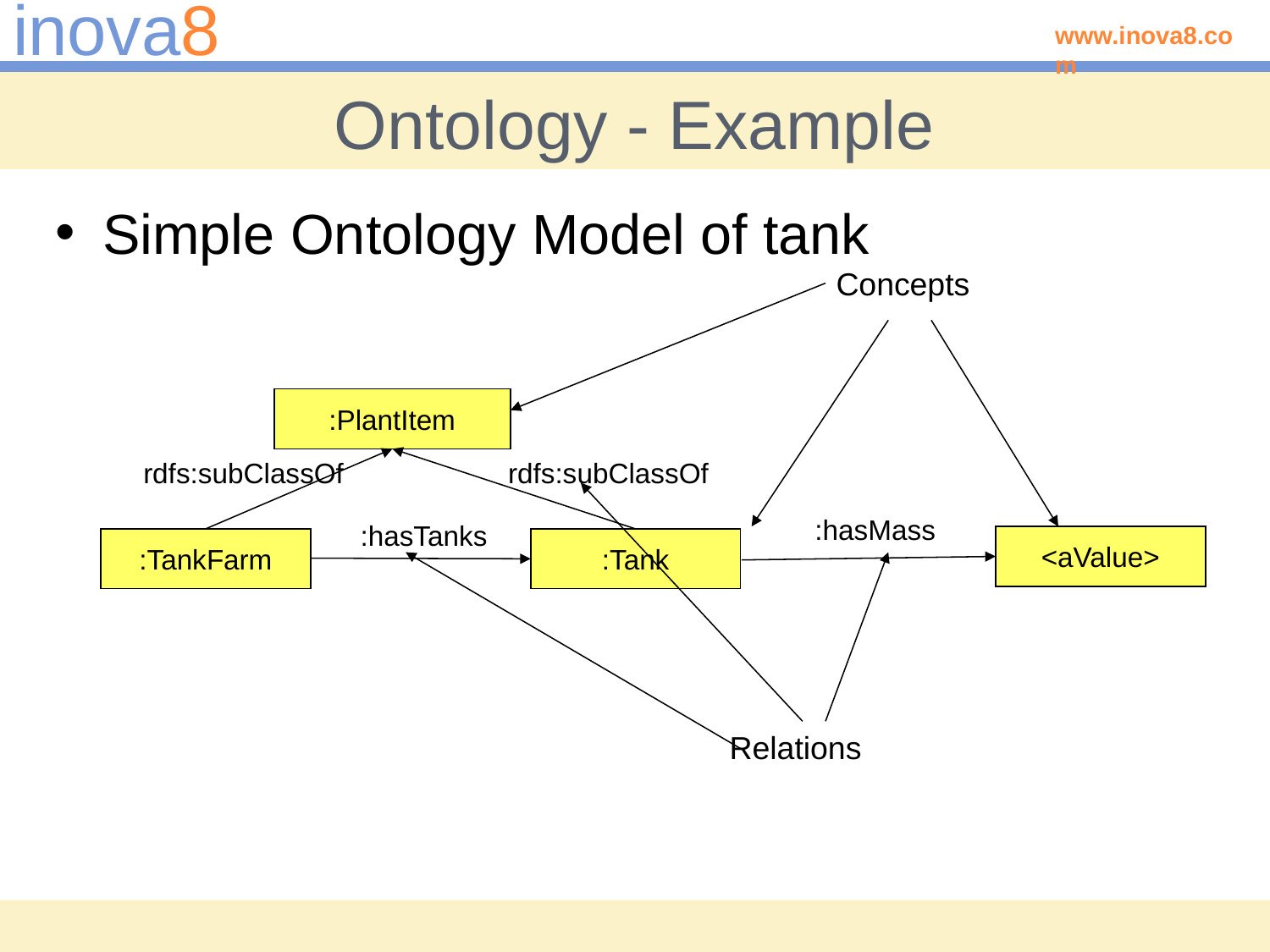

# Ontology - Example
Simple Ontology Model of tank
Concepts
:PlantItem
rdfs:subClassOf
rdfs:subClassOf
:hasMass
:hasTanks
 <aValue>
:TankFarm
:Tank
Relations